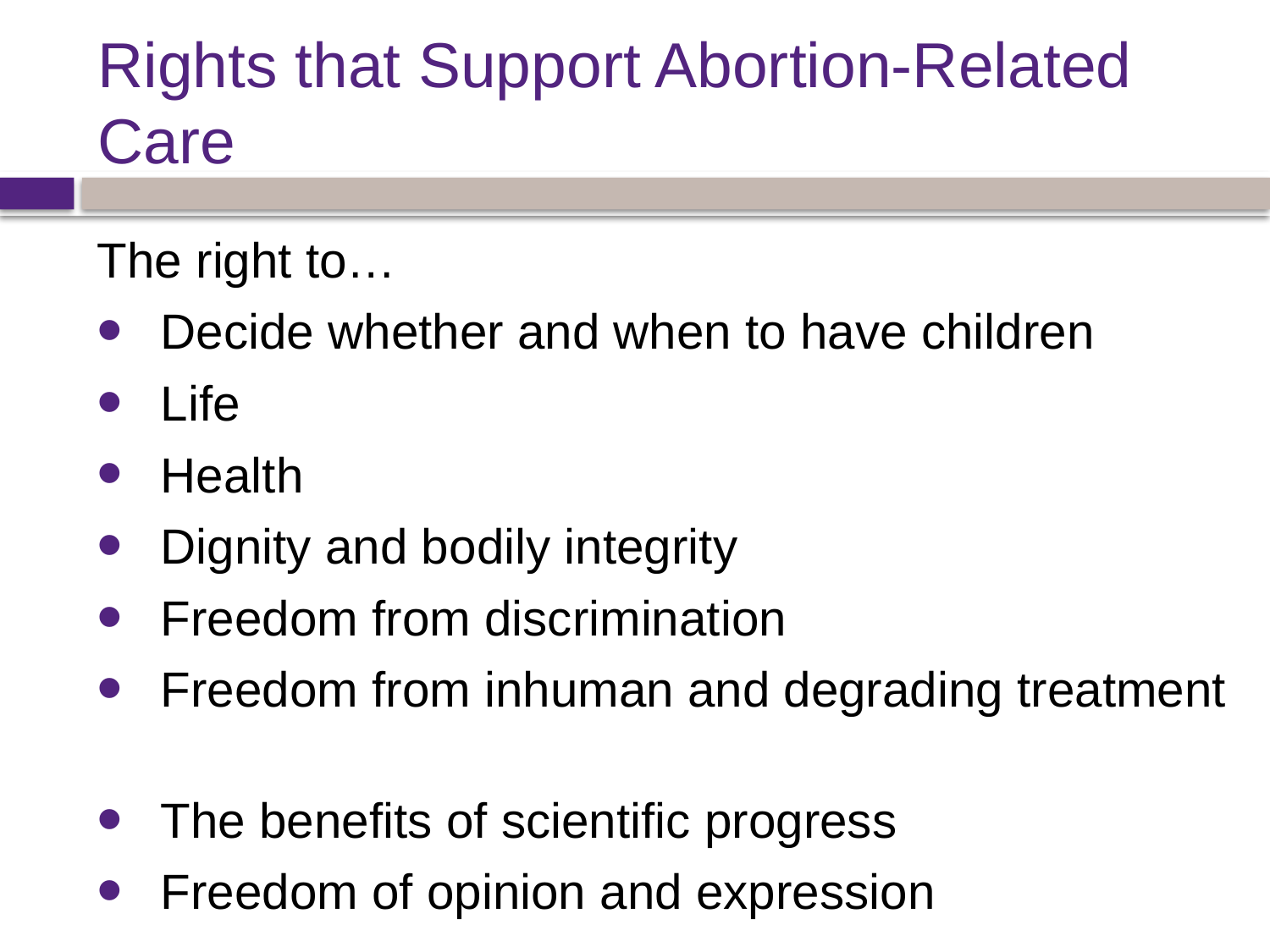

# Rights that Support Abortion-Related Care
The right to…
Decide whether and when to have children
Life
Health
Dignity and bodily integrity
Freedom from discrimination
Freedom from inhuman and degrading treatment
The benefits of scientific progress
Freedom of opinion and expression